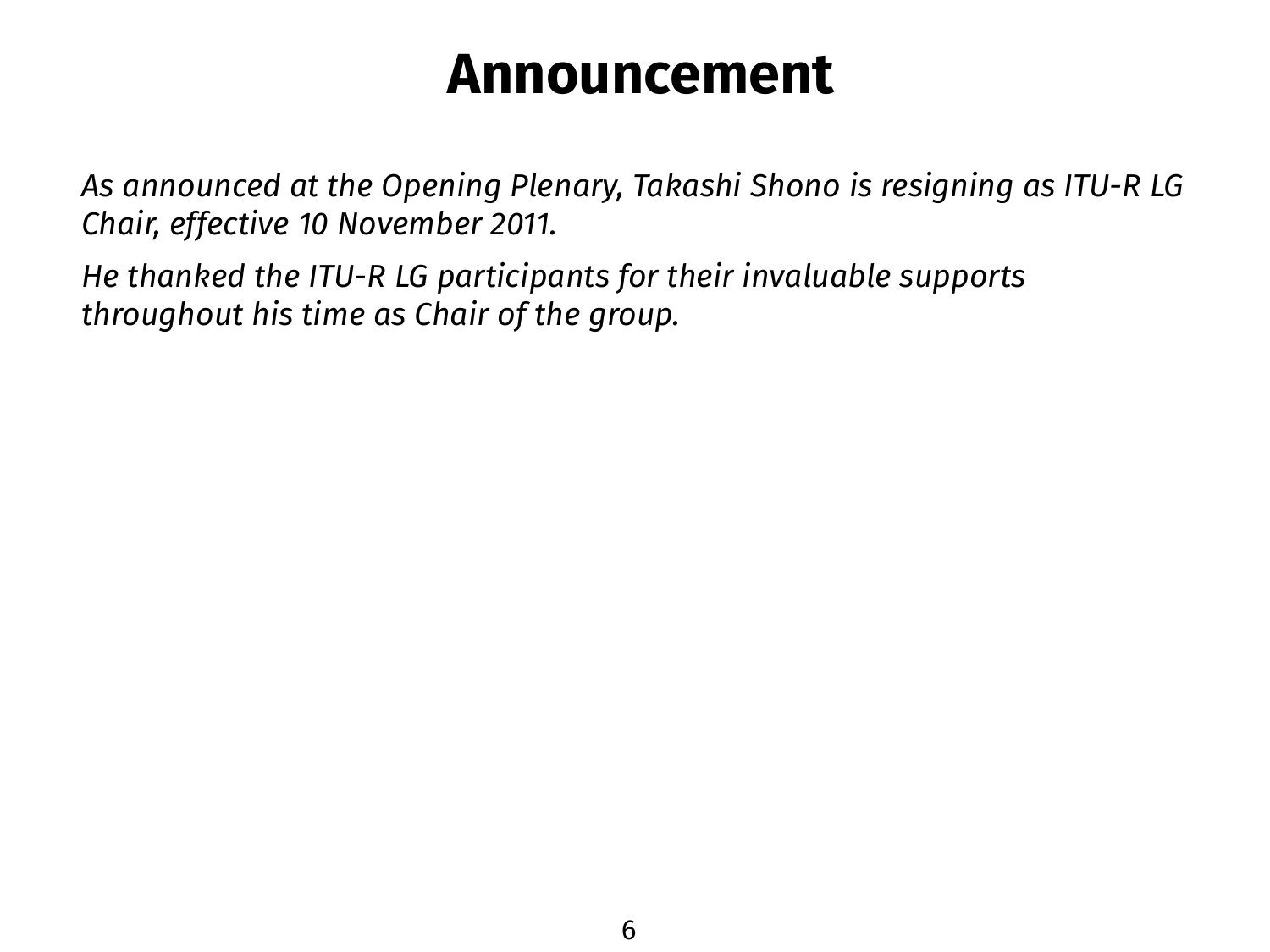

Announcement
As announced at the Opening Plenary, Takashi Shono is resigning as ITU-R LG Chair, effective 10 November 2011.
He thanked the ITU-R LG participants for their invaluable supports throughout his time as Chair of the group.